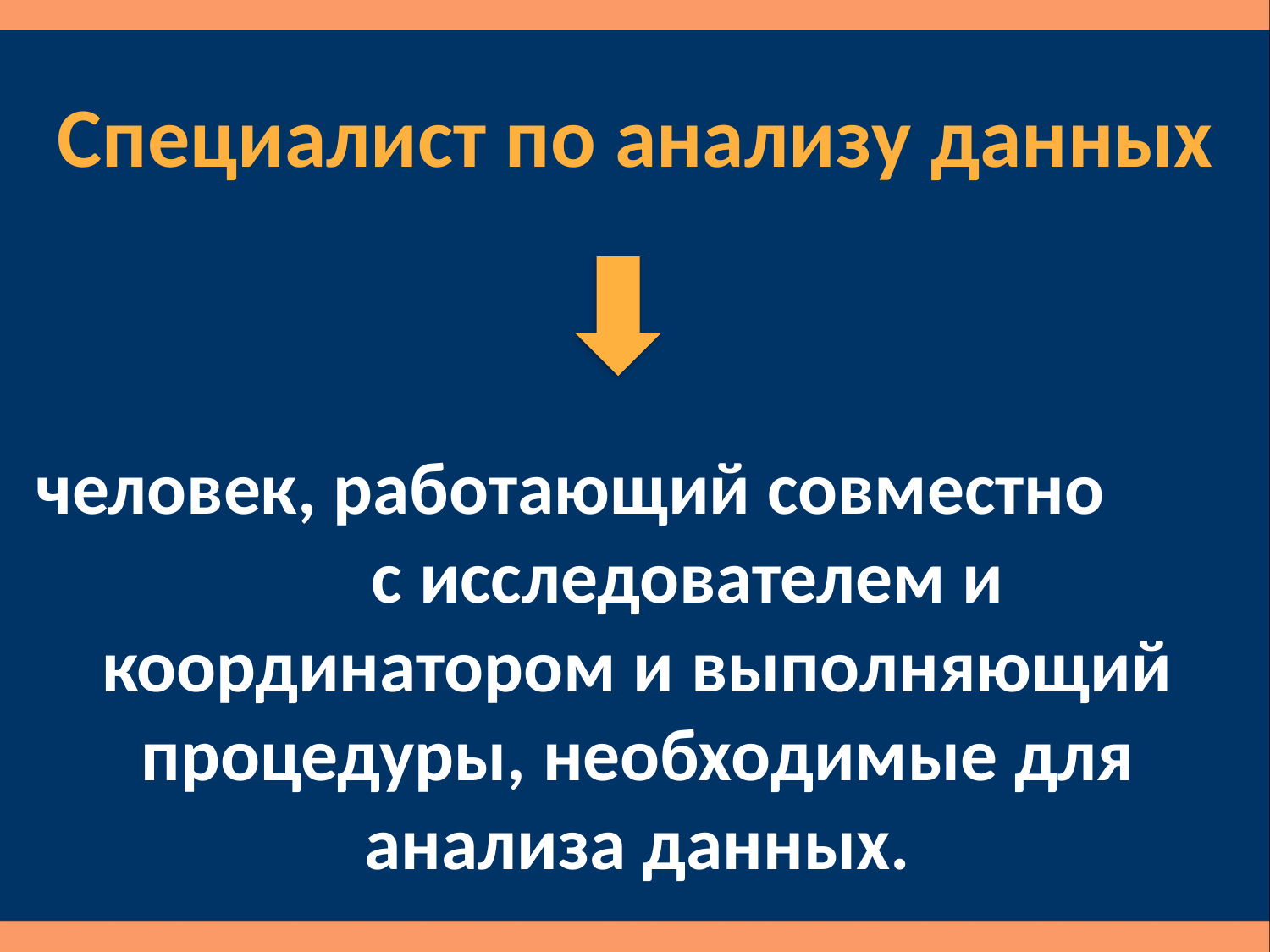

Специалист по анализу данных

человек, работающий совместно               с исследователем и координатором и выполняющий процедуры, необходимые для анализа данных.